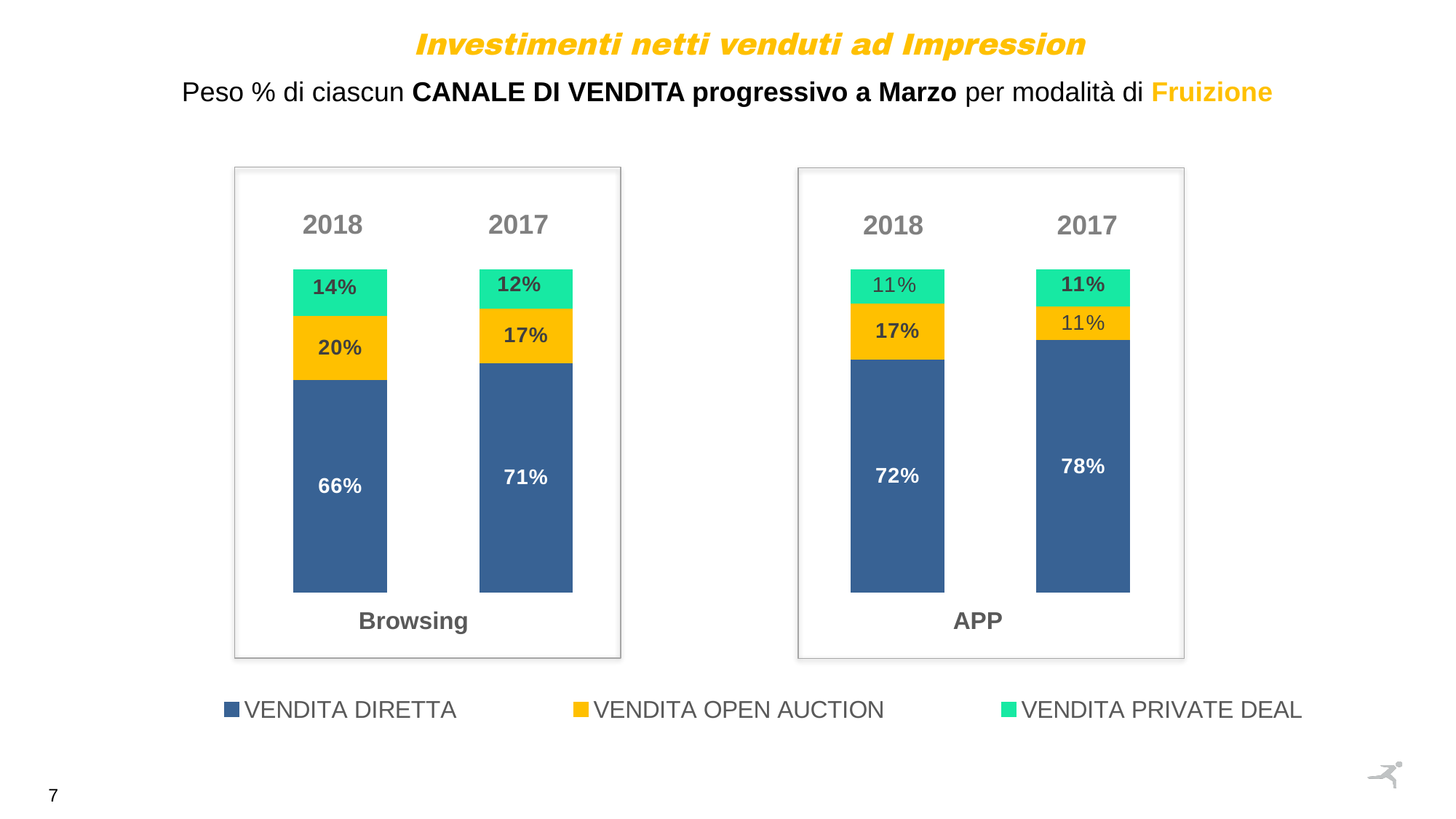

Investimenti netti venduti ad Impression

Peso % di ciascun CANALE DI VENDITA progressivo a Marzo per modalità di Fruizione

Browsing
APP
2018
2017
2018
2017

### Chart

| Category | VENDITA DIRETTA | VENDITA OPEN AUCTION | VENDITA PRIVATE DEAL |
|---|---|---|---|
|                      Browsing | 0.6595179376285375 | 0.19655612800141609 | 0.14392593437004642 |
|  | 0.7110021358986636 | 0.16963727101024295 | 0.11936059309109351 |
|  | None | None | None |
|                    App | 0.7224306638788479 | 0.17329664983099946 | 0.10427268629015257 |
7